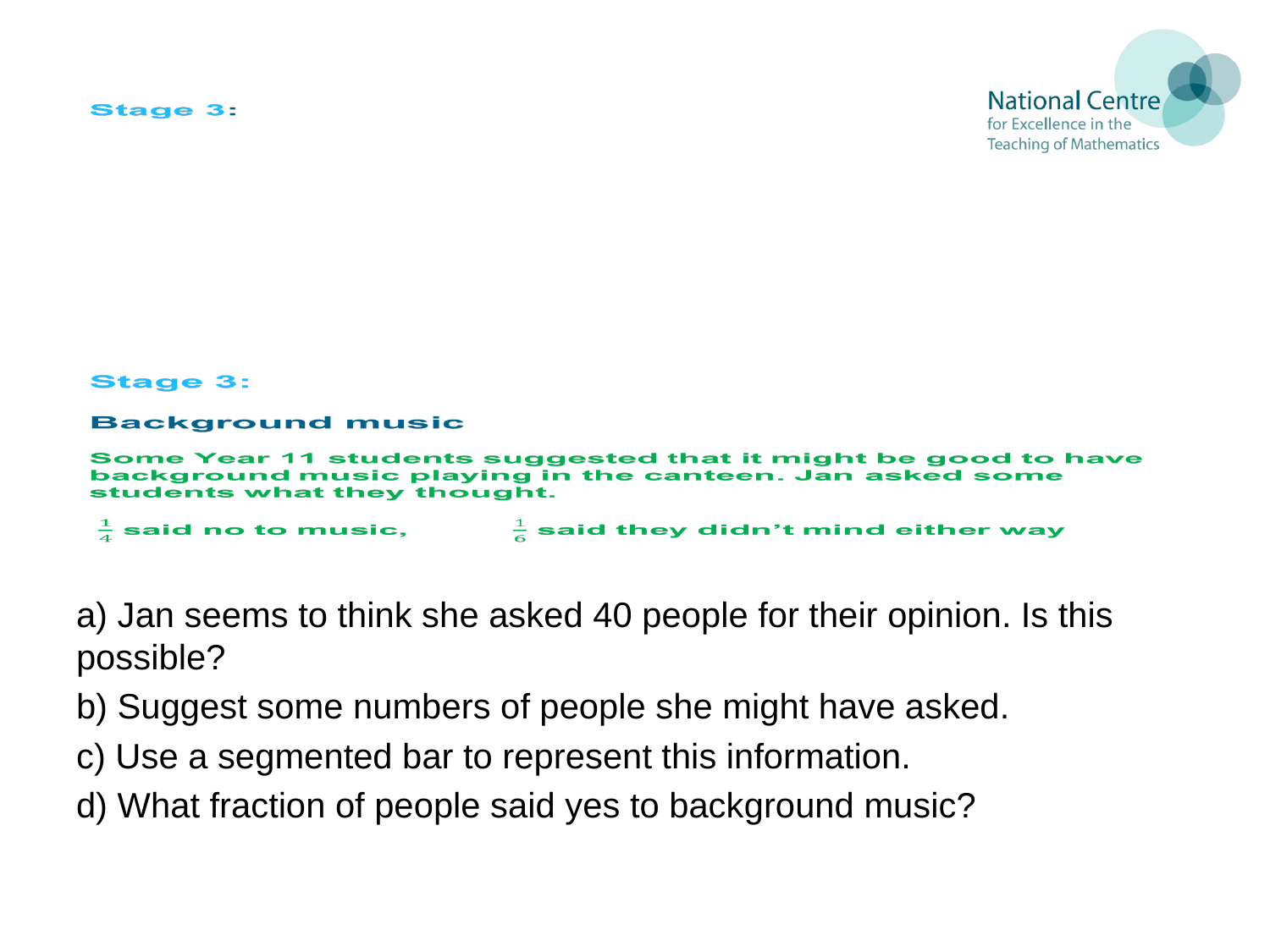

#
a) Jan seems to think she asked 40 people for their opinion. Is this possible?
b) Suggest some numbers of people she might have asked.
c) Use a segmented bar to represent this information.
d) What fraction of people said yes to background music?